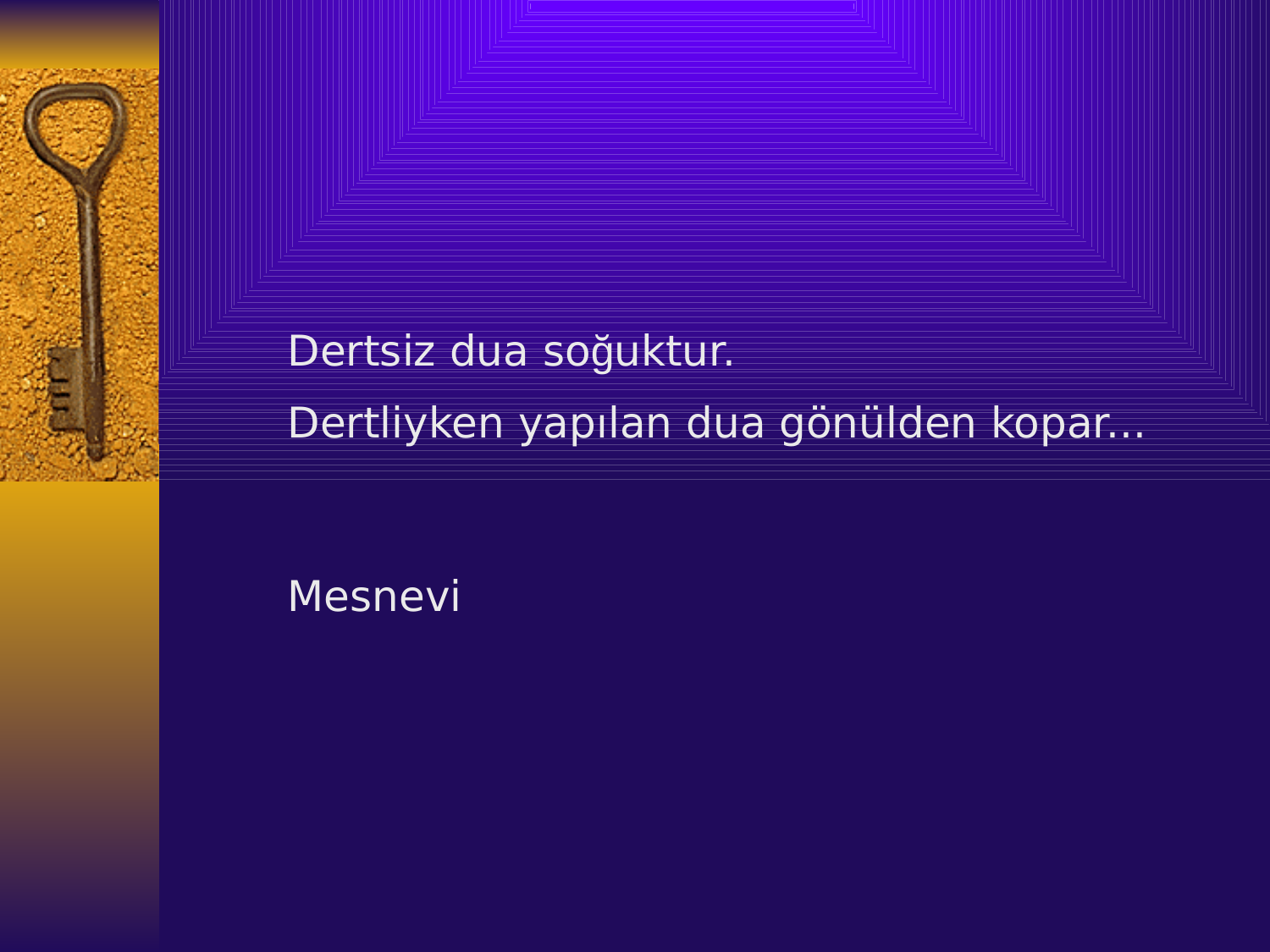

Dertsiz dua soğuktur.
Dertliyken yapılan dua gönülden kopar...
Mesnevi